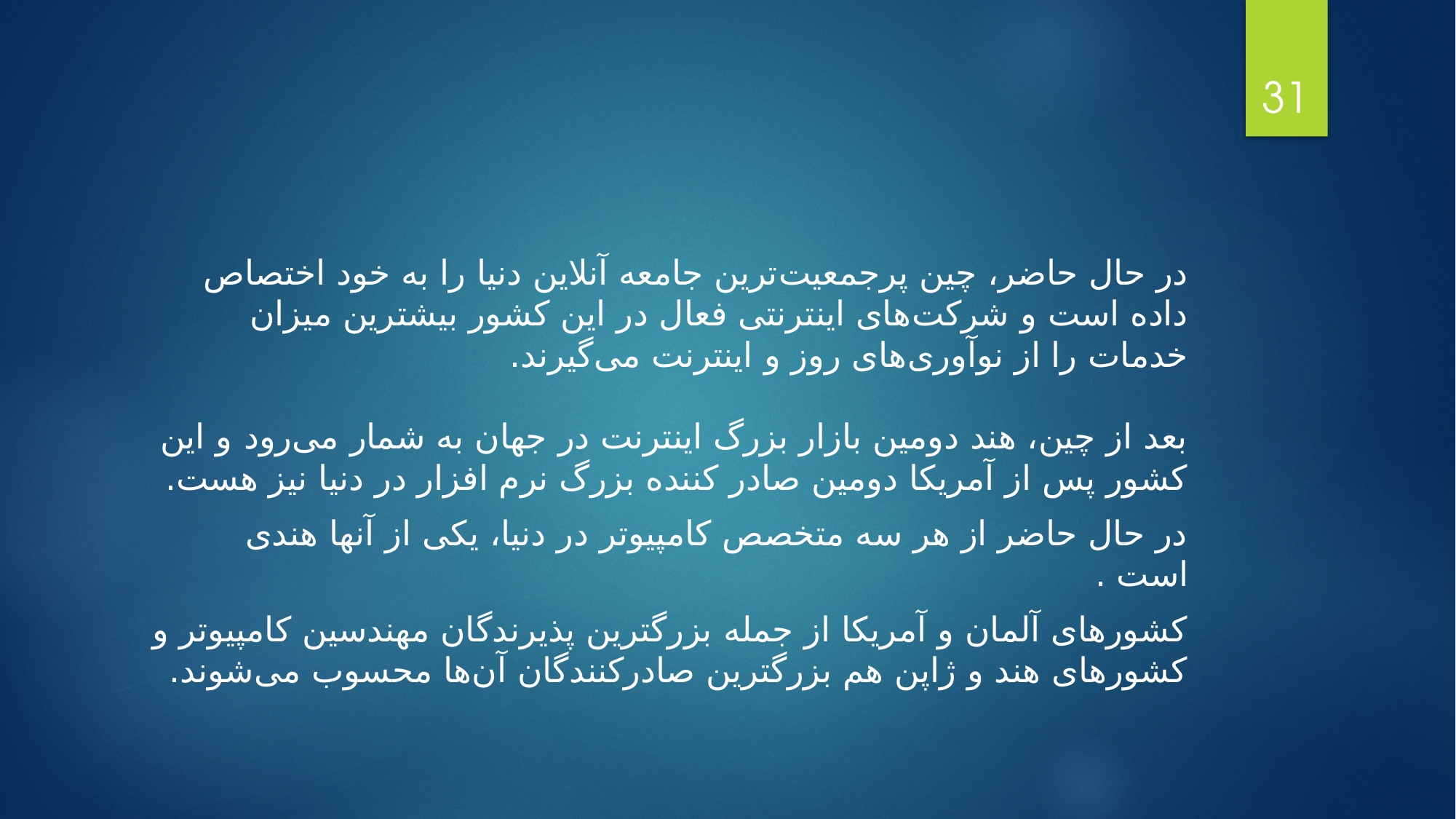

31

در حال حاضر، چین پرجمعیت‌ترین جامعه آنلاین دنیا را به خود اختصاص داده است و شرکت‌های اینترنتی فعال در این کشور بیشترین میزان خدمات را از نوآوری‌های روز و اینترنت می‌گیرند.
بعد از چین، هند دومین بازار بزرگ اینترنت در جهان به شمار می‌رود و این کشور پس از آمریکا دومین صادر کننده بزرگ نرم افزار در دنیا نیز هست.
در حال حاضر از هر سه متخصص کامپیوتر در دنیا، یکی از آنها هندی است .
کشورهای آلمان و آمریکا از جمله بزرگترین پذیرندگان مهندسین کامپیوتر و کشورهای هند و ژاپن هم بزرگترین صادرکنندگان آن‌ها محسوب می‌شوند.